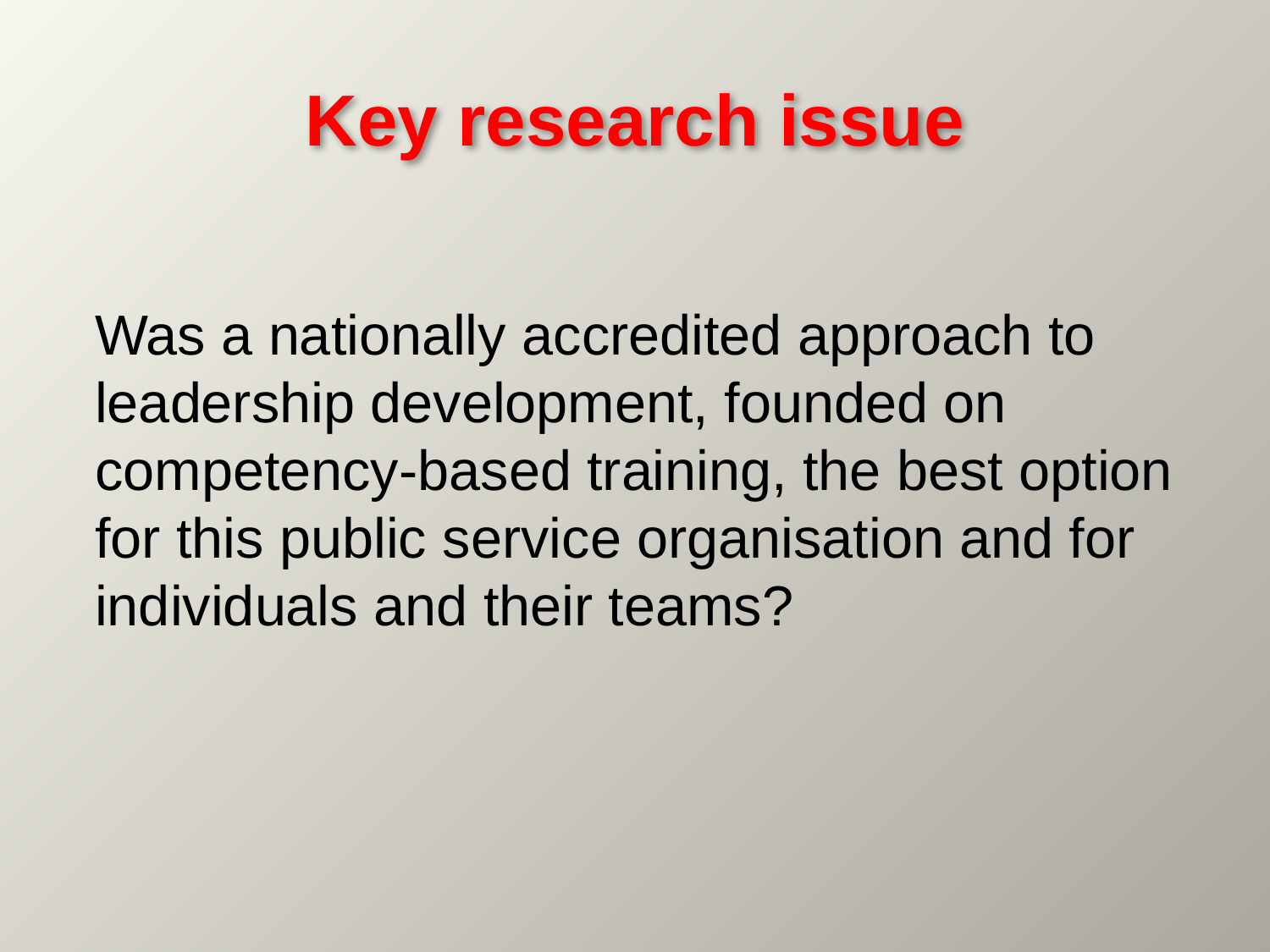

# Key research issue

Was a nationally accredited approach to leadership development, founded on competency-based training, the best option for this public service organisation and for individuals and their teams?